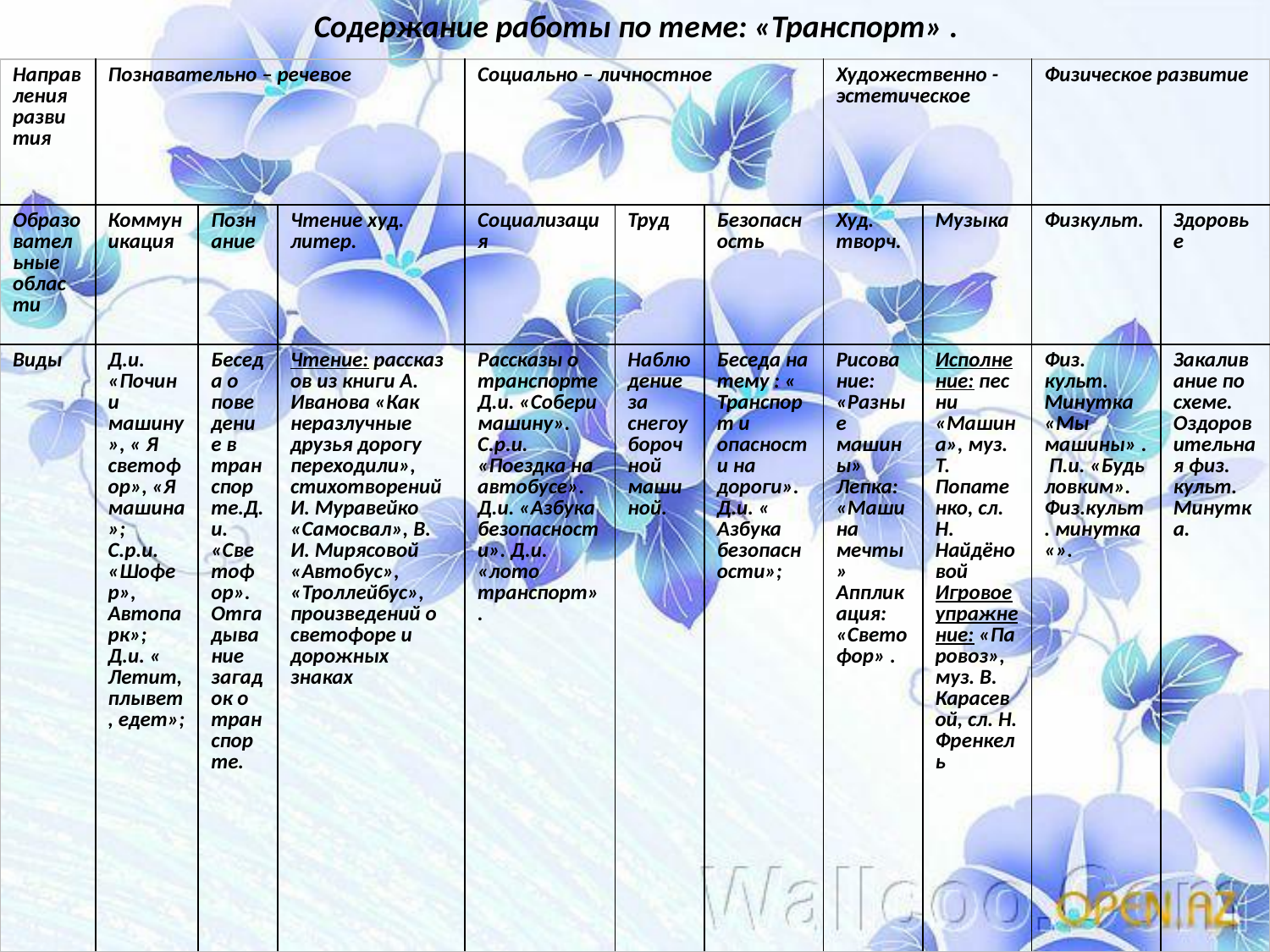

Содержание работы по теме: «Транспорт» .
| Направления развития | Познавательно – речевое |  |  | Социально – личностное |  |  | Художественно - эстетическое |  | Физическое развитие |  |
| --- | --- | --- | --- | --- | --- | --- | --- | --- | --- | --- |
| Образовательные области | Коммуникация | Познание | Чтение худ. литер. | Социализация | Труд | Безопасность | Худ. творч. | Музыка | Физкульт. | Здоровье |
| Виды | Д.и. «Почини машину», « Я светофор», «Я машина»; С.р.и. «Шофер», Автопарк»; Д.и. « Летит, плывет , едет»; | Беседа о поведение в транспорте.Д.и. «Светофор». Отгадывание загадок о транспорте. | Чтение: рассказов из книги А. Иванова «Как неразлучные друзья дорогу переходили», стихотворений И. Муравейко «Самосвал», В. И. Мирясовой «Автобус», «Троллейбус», произведений о светофоре и дорожных знаках | Рассказы о транспорте Д.и. «Собери машину». С.р.и. «Поездка на автобусе». Д.и. «Азбука безопасности». Д.и. «лото транспорт». | Наблюдение за снегоуборочной машиной. | Беседа на тему : « Транспорт и опасности на дороги». Д.и. « Азбука безопасности»; | Рисование: «Разные машины» Лепка: «Машина мечты» Аппликация: «Светофор» . | Исполнение: песни «Машина», муз. Т. Попатенко, сл. Н. Найдёновой Игровое упражнение: «Паровоз», муз. В. Карасевой, сл. Н. Френкель | Физ. культ. Минутка «Мы машины» . П.и. «Будь ловким». Физ.культ. минутка «». | Закаливание по схеме. Оздоровительная физ. культ. Минутка. |